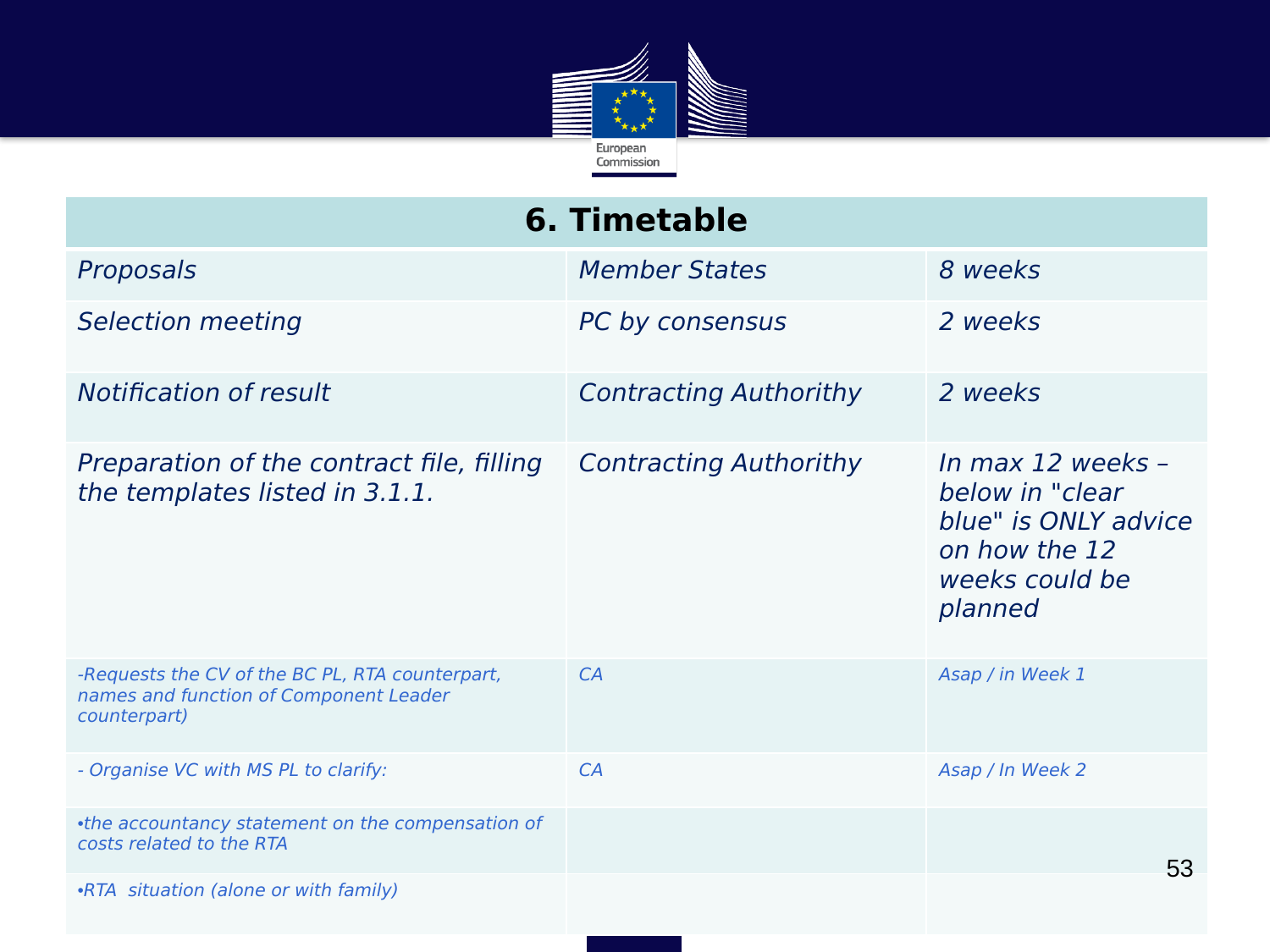

# From programming to activity start
| 6. Timetable |  |  |
| --- | --- | --- |
| Proposals | Member States | 8 weeks |
| Selection meeting | PC by consensus | 2 weeks |
| Notification of result | Contracting Authorithy | 2 weeks |
| Preparation of the contract file, filling the templates listed in 3.1.1. | Contracting Authorithy | In max 12 weeks – below in "clear blue" is ONLY advice on how the 12 weeks could be planned |
| -Requests the CV of the BC PL, RTA counterpart, names and function of Component Leader counterpart) | CA | Asap / in Week 1 |
| - Organise VC with MS PL to clarify: | CA | Asap / In Week 2 |
| the accountancy statement on the compensation of costs related to the RTA |  |  |
| RTA situation (alone or with family) |  |  |
53